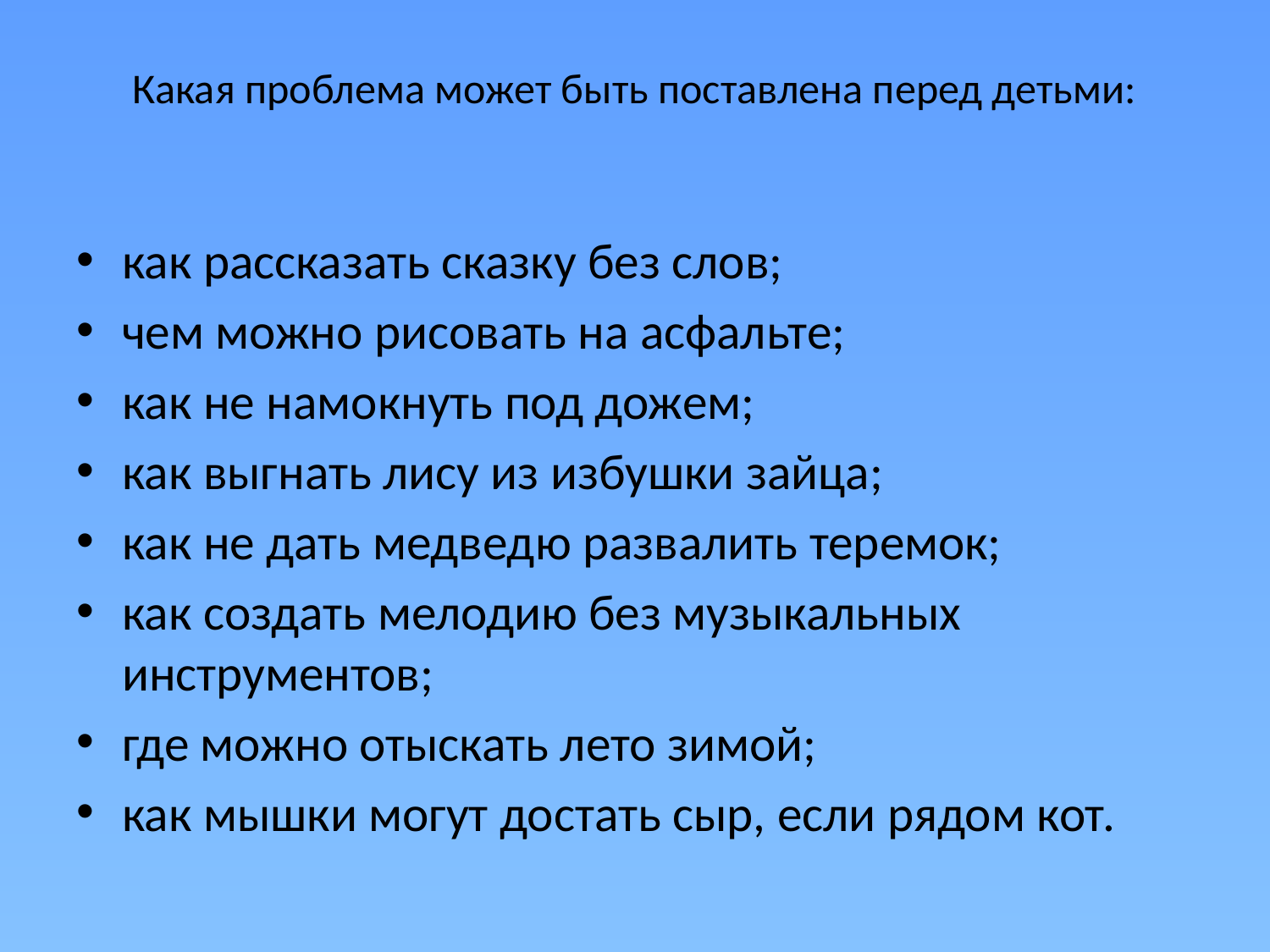

# Какая проблема может быть поставлена перед детьми:
как рассказать сказку без слов;
чем можно рисовать на асфальте;
как не намокнуть под дожем;
как выгнать лису из избушки зайца;
как не дать медведю развалить теремок;
как создать мелодию без музыкальных инструментов;
где можно отыскать лето зимой;
как мышки могут достать сыр, если рядом кот.